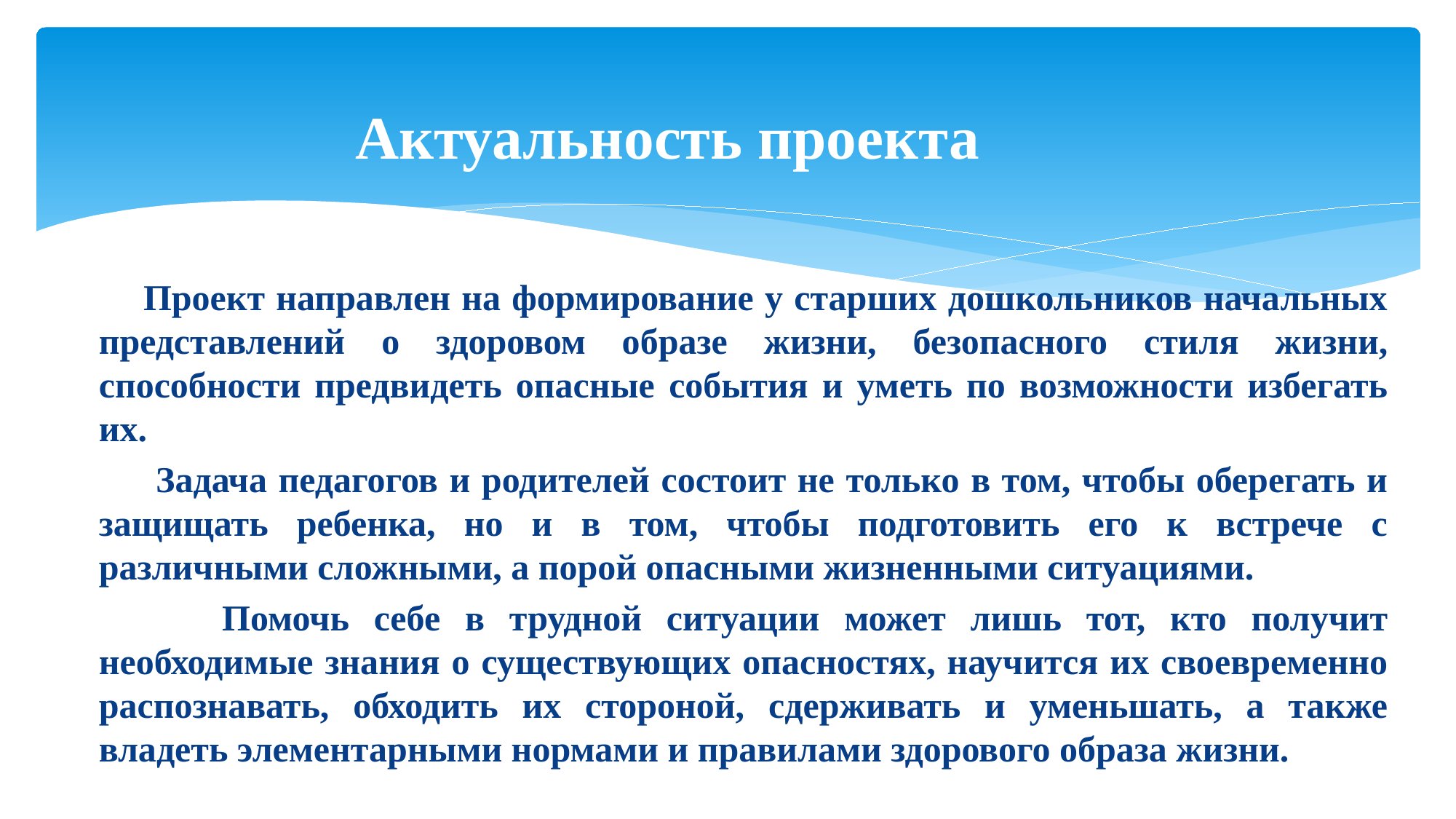

# Актуальность проекта
    Проект направлен на формирование у старших дошкольников начальных представлений о здоровом образе жизни, безопасного стиля жизни, способности предвидеть опасные события и уметь по возможности избегать их.
     Задача педагогов и родителей состоит не только в том, чтобы оберегать и защищать ребенка, но и в том, чтобы подготовить его к встрече с различными сложными, а порой опасными жизненными ситуациями.
     Помочь себе в трудной ситуации может лишь тот, кто получит необходимые знания о существующих опасностях, научится их своевременно распознавать, обходить их стороной, сдерживать и уменьшать, а также владеть элементарными нормами и правилами здорового образа жизни.